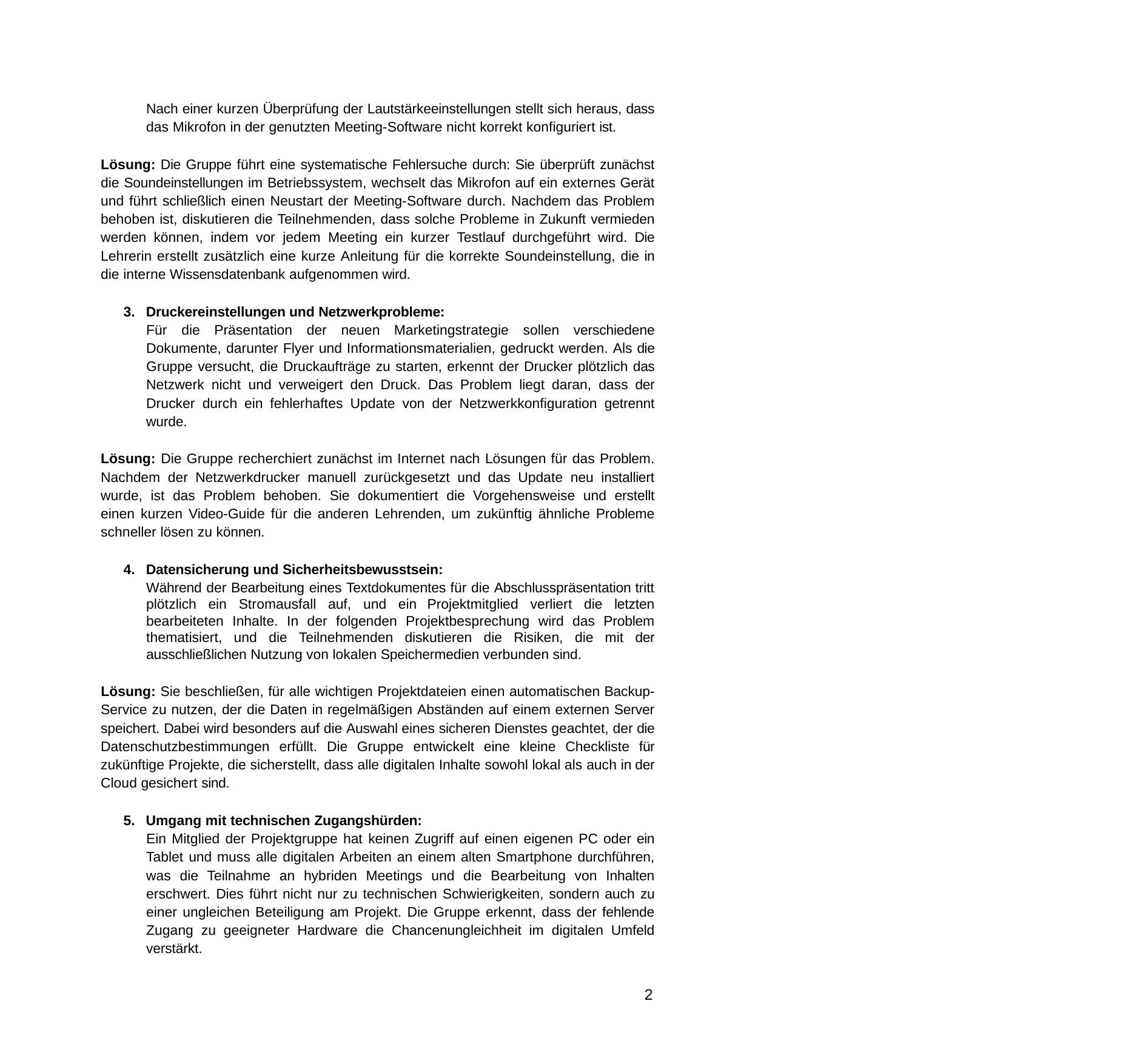

Nach einer kurzen Überprüfung der Lautstärkeeinstellungen stellt sich heraus, dass das Mikrofon in der genutzten Meeting-Software nicht korrekt konfiguriert ist.

Lösung: Die Gruppe führt eine systematische Fehlersuche durch: Sie überprüft zunächst die Soundeinstellungen im Betriebssystem, wechselt das Mikrofon auf ein externes Gerät und führt schließlich einen Neustart der Meeting-Software durch. Nachdem das Problem behoben ist, diskutieren die Teilnehmenden, dass solche Probleme in Zukunft vermieden werden können, indem vor jedem Meeting ein kurzer Testlauf durchgeführt wird. Die Lehrerin erstellt zusätzlich eine kurze Anleitung für die korrekte Soundeinstellung, die in die interne Wissensdatenbank aufgenommen wird.

Druckereinstellungen und Netzwerkprobleme:
Für  die  Präsentation  der  neuen  Marketingstrategie  sollen  verschiedene Dokumente, darunter Flyer und Informationsmaterialien, gedruckt werden. Als die Gruppe versucht, die Druckaufträge zu starten, erkennt der Drucker plötzlich das Netzwerk nicht und verweigert den Druck. Das Problem liegt daran, dass der Drucker durch ein fehlerhaftes Update von der Netzwerkkonfiguration getrennt wurde.

Lösung: Die Gruppe recherchiert zunächst im Internet nach Lösungen für das Problem. Nachdem der Netzwerkdrucker manuell zurückgesetzt und das Update neu installiert wurde, ist das Problem behoben. Sie dokumentiert die Vorgehensweise und erstellt einen kurzen Video-Guide für die anderen Lehrenden, um zukünftig ähnliche Probleme schneller lösen zu können.

Datensicherung und Sicherheitsbewusstsein:
Während der Bearbeitung eines Textdokumentes für die Abschlusspräsentation tritt plötzlich ein Stromausfall auf, und ein Projektmitglied verliert die letzten bearbeiteten Inhalte. In der folgenden Projektbesprechung wird das Problem thematisiert,  und  die  Teilnehmenden  diskutieren  die  Risiken,  die  mit  der ausschließlichen Nutzung von lokalen Speichermedien verbunden sind.

Lösung: Sie beschließen, für alle wichtigen Projektdateien einen automatischen Backup- Service zu nutzen, der die Daten in regelmäßigen Abständen auf einem externen Server speichert. Dabei wird besonders auf die Auswahl eines sicheren Dienstes geachtet, der die Datenschutzbestimmungen erfüllt. Die Gruppe entwickelt eine kleine Checkliste für zukünftige Projekte, die sicherstellt, dass alle digitalen Inhalte sowohl lokal als auch in der Cloud gesichert sind.

Umgang mit technischen Zugangshürden:
Ein Mitglied der Projektgruppe hat keinen Zugriff auf einen eigenen PC oder ein Tablet und muss alle digitalen Arbeiten an einem alten Smartphone durchführen, was die Teilnahme an hybriden Meetings und die Bearbeitung von Inhalten erschwert. Dies führt nicht nur zu technischen Schwierigkeiten, sondern auch zu einer ungleichen Beteiligung am Projekt. Die Gruppe erkennt, dass der fehlende Zugang zu geeigneter Hardware die Chancenungleichheit im digitalen Umfeld verstärkt.
2